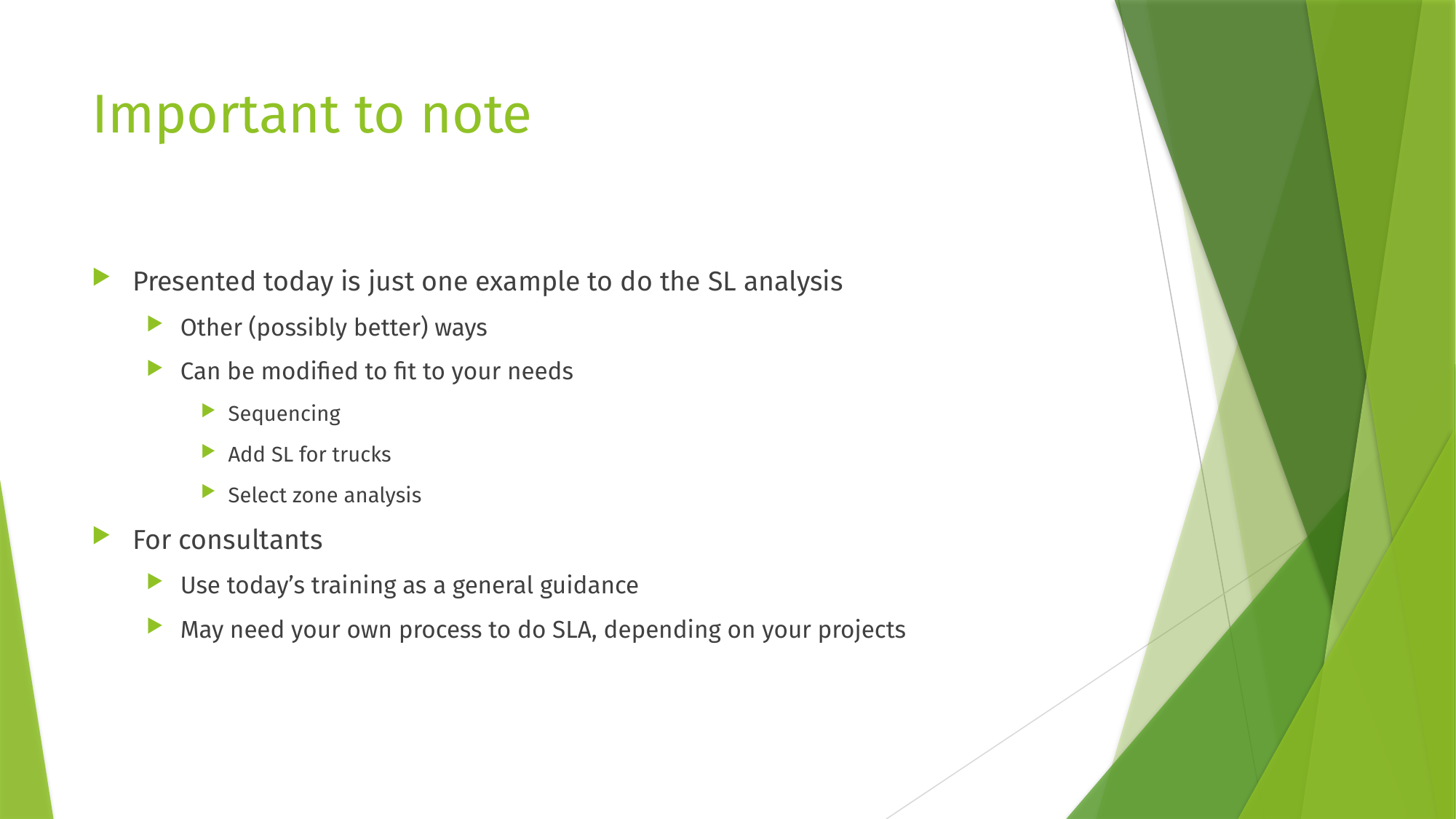

# Important to note
Presented today is just one example to do the SL analysis
Other (possibly better) ways
Can be modified to fit to your needs
Sequencing
Add SL for trucks
Select zone analysis
For consultants
Use today’s training as a general guidance
May need your own process to do SLA, depending on your projects